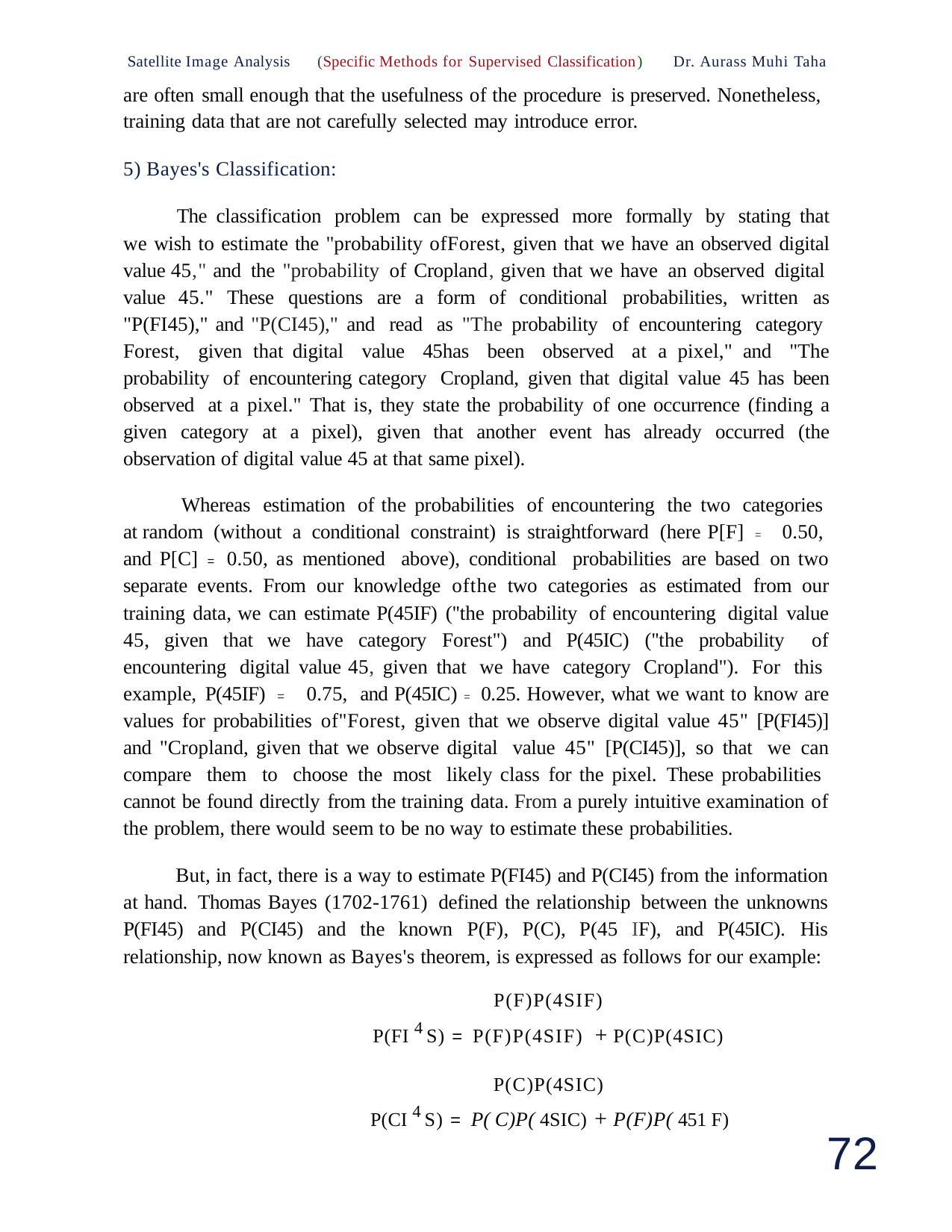

Satellite Image Analysis	(Specific Methods for Supervised Classification)	Dr. Aurass Muhi Taha

are often small enough that the usefulness of the procedure  is preserved. Nonetheless, training data that are not carefully selected may introduce error.

5) Bayes's Classification:

The classification  problem  can be  expressed  more  formally  by  stating that we wish to estimate the "probability ofForest, given that we have an observed digital value 45," and  the "probability  of Cropland, given that we have  an observed  digital  value 45." These questions are a form of conditional probabilities, written as "P(FI45)," and "P(CI45)," and  read  as "The probability  of encountering  category  Forest,  given that digital  value  45has  been  observed  at a pixel," and  "The probability  of encountering category  Cropland, given that digital value 45 has been observed  at a pixel." That is, they state the probability of one occurrence (finding a given category at a pixel), given that another event has already occurred (the observation of digital value 45 at that same pixel).

Whereas  estimation  of the probabilities  of encountering  the two  categories  at random  (without  a  conditional  constraint)  is straightforward  (here P[F]  =  0.50,  and P[C] = 0.50, as mentioned  above), conditional  probabilities are based on two separate events. From our knowledge ofthe two categories as estimated from our training data, we can estimate P(45IF) (''the probability  of encountering  digital value 45, given that we have category Forest") and P(45IC) (''the probability  of encountering  digital value 45, given that  we have  category  Cropland").  For  this  example, P(45IF)  =  0.75,  and P(45IC) = 0.25. However, what we want to know are values for probabilities of"Forest, given that we observe digital value 45" [P(FI45)] and "Cropland, given that we observe digital  value 45" [P(CI45)], so that  we can compare  them  to  choose the most  likely class for the pixel. These probabilities  cannot be found directly from the training data. From a purely intuitive examination of the problem, there would seem to be no way to estimate these probabilities.

But, in fact, there is a way to estimate P(FI45) and P(CI45) from the information at hand.  Thomas Bayes (1702-1761)  defined the relationship  between the unknowns P(FI45) and P(CI45) and the known P(F), P(C), P(45 IF), and P(45IC). His relationship, now known as Bayes's theorem, is expressed as follows for our example:

P(F)P(4SIF)
P(FI 4S) = P(F)P(4SIF)  + P(C)P(4SIC)

P(C)P(4SIC)
P(CI 4S) = P( C)P( 4SIC) + P(F)P( 451 F)
72